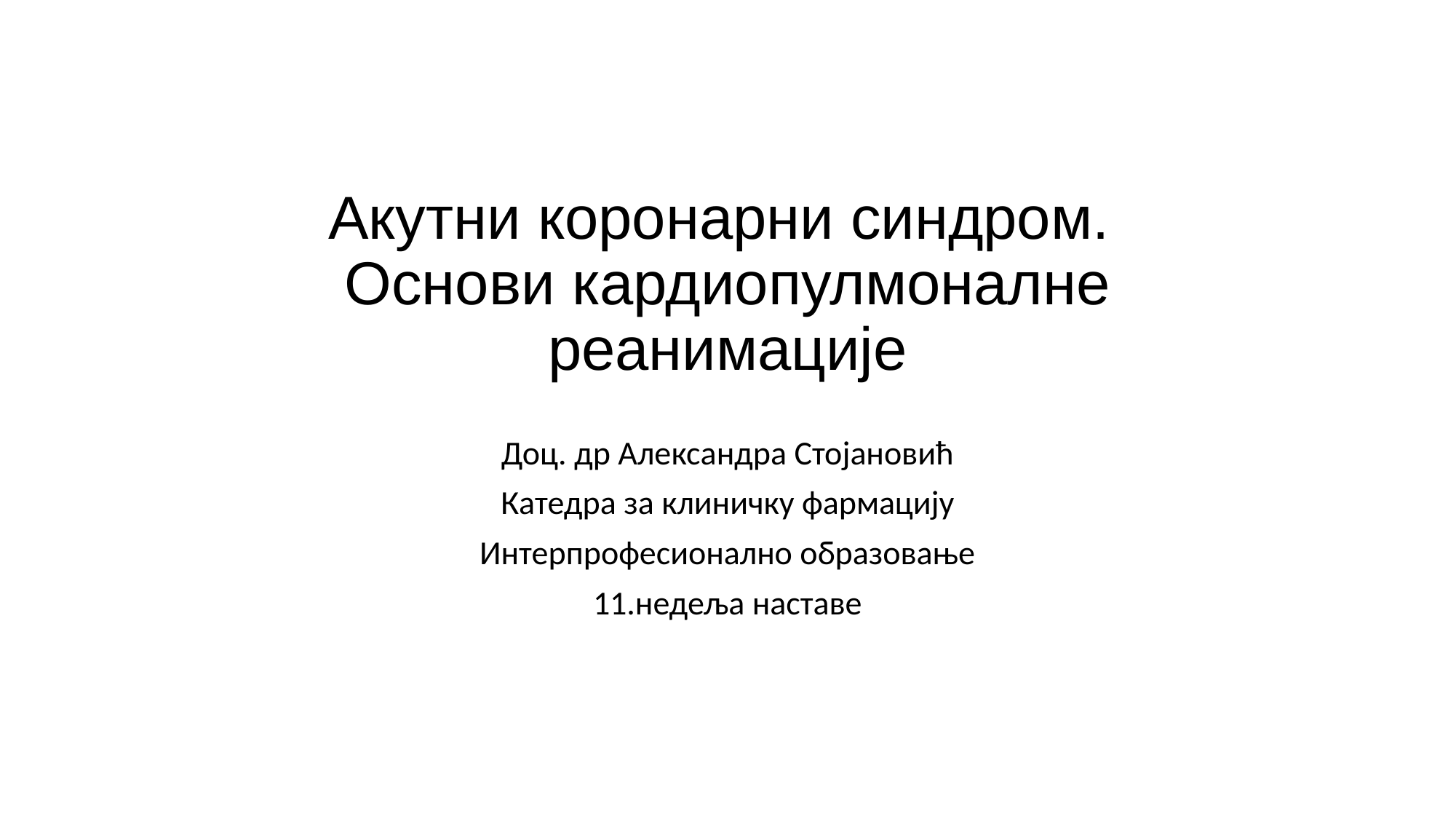

# Акутни коронарни синдром. Основи кардиопулмоналне реанимације
Доц. др Александра Стојановић
Катедра за клиничку фармацију
Интерпрофесионално образовање
11.недеља наставе